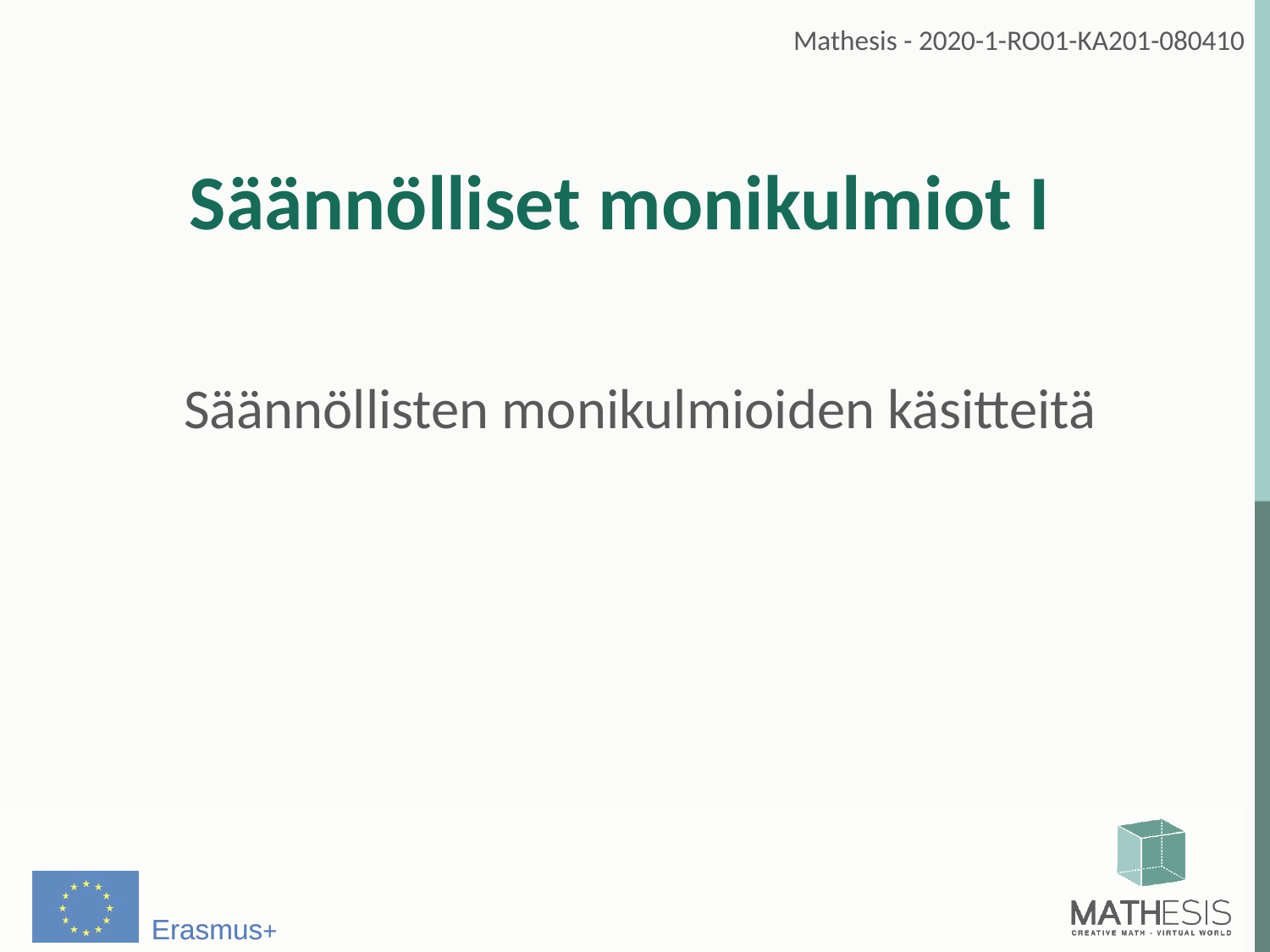

# Säännölliset monikulmiot I
Säännöllisten monikulmioiden käsitteitä